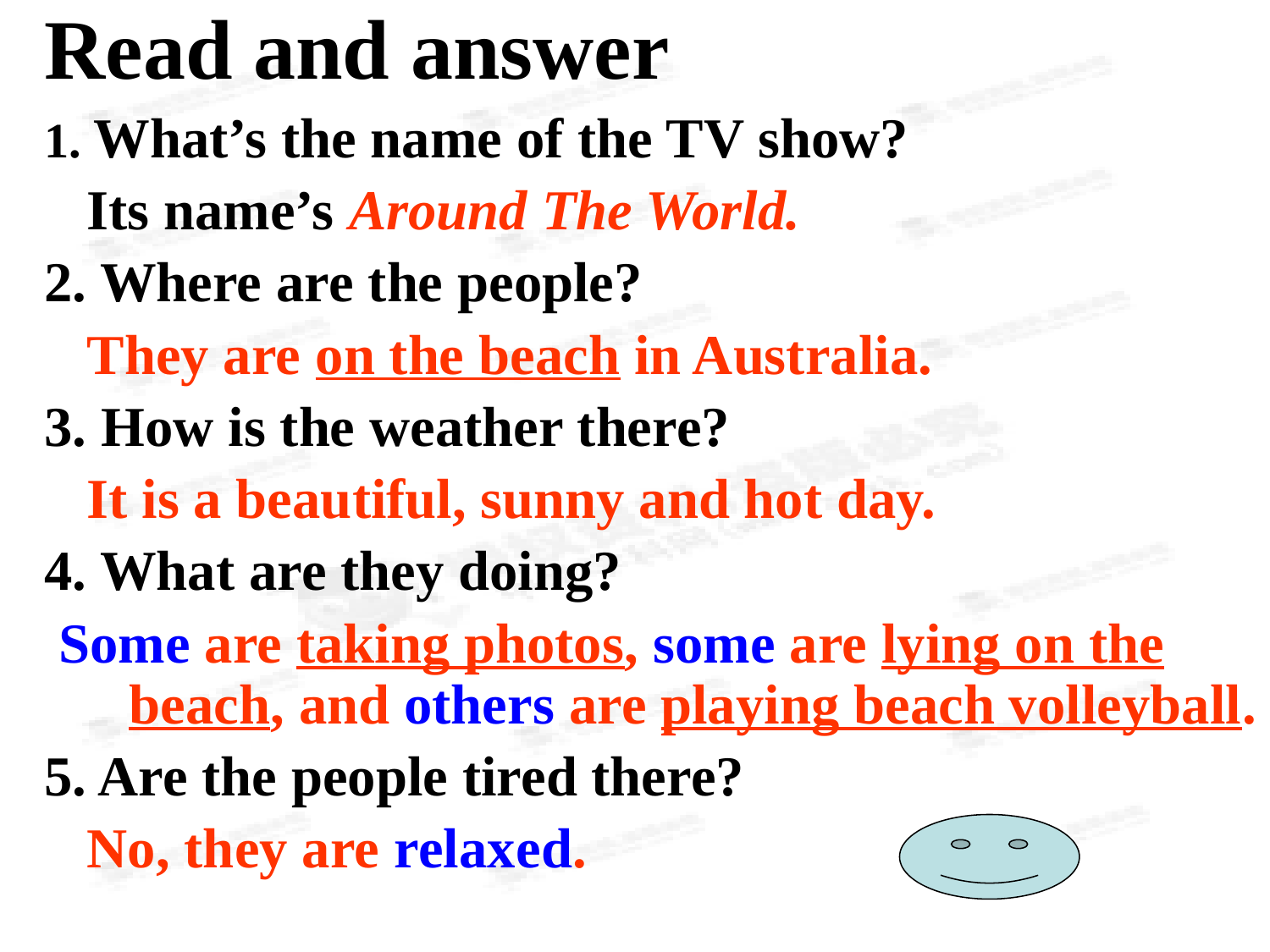

Read and answer
1. What’s the name of the TV show?
   Its name’s Around The World.
2. Where are the people?
   They are on the beach in Australia.
3. How is the weather there?
   It is a beautiful, sunny and hot day.
4. What are they doing?
 Some are taking photos, some are lying on the beach, and others are playing beach volleyball.
5. Are the people tired there?
   No, they are relaxed.